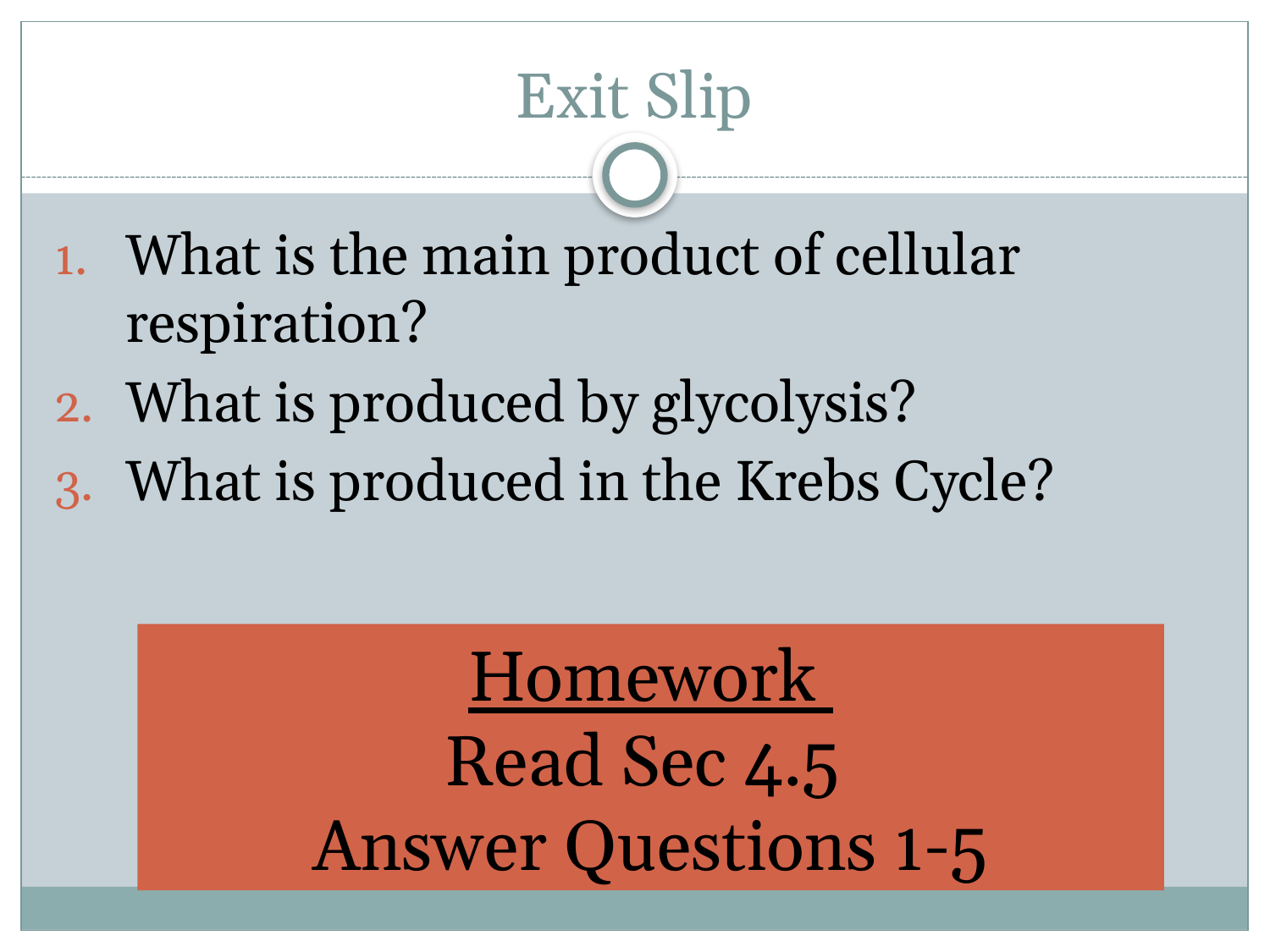

# Exit Slip
What is the main product of cellular respiration?
What is produced by glycolysis?
What is produced in the Krebs Cycle?
Homework
Read Sec 4.5
Answer Questions 1-5